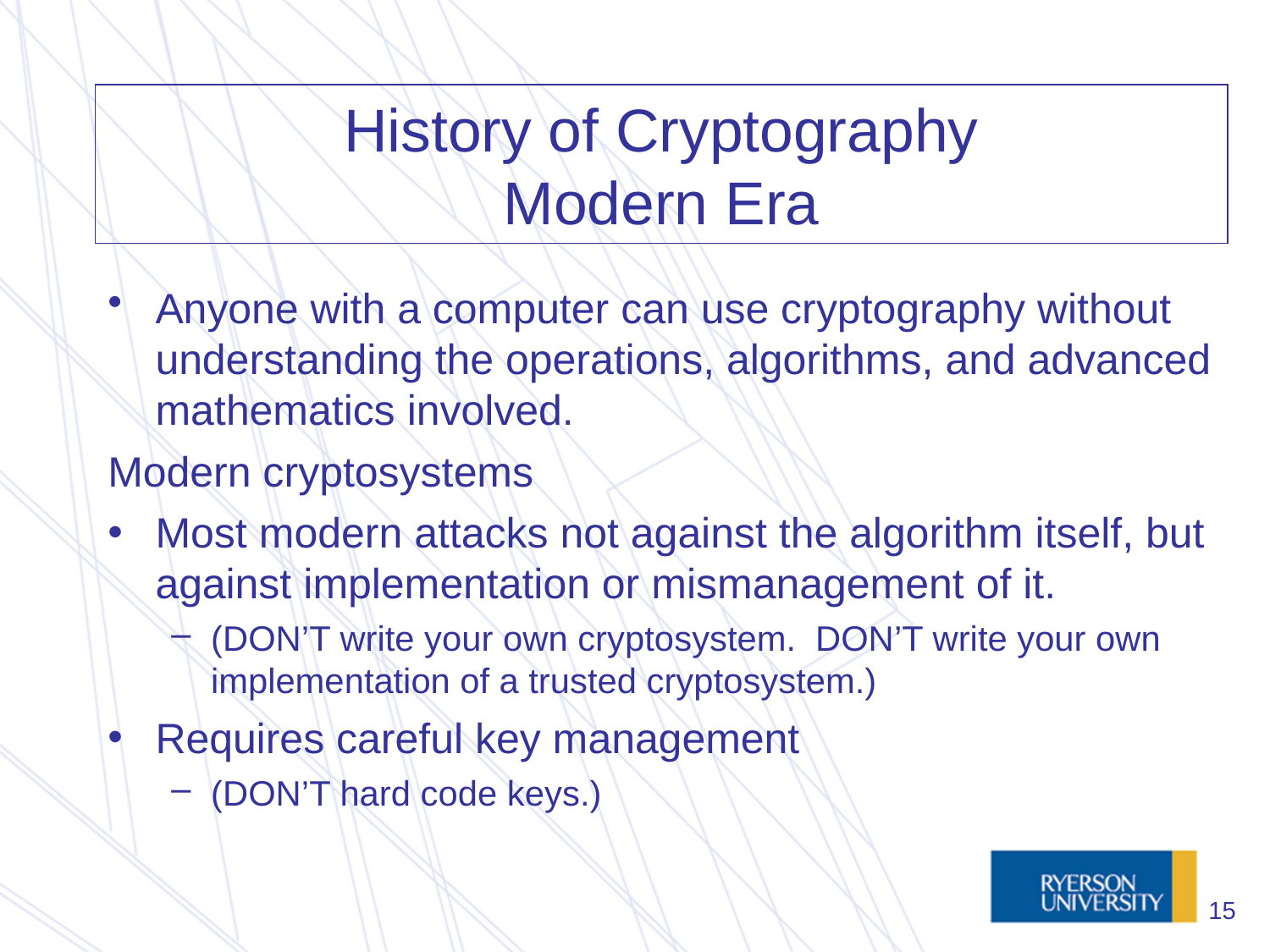

# History of Cryptography Modern Era
Anyone with a computer can use cryptography without understanding the operations, algorithms, and advanced mathematics involved.
Modern cryptosystems
Most modern attacks not against the algorithm itself, but against implementation or mismanagement of it.
(DON’T write your own cryptosystem.  DON’T write your own implementation of a trusted cryptosystem.)‏
Requires careful key management
(DON’T hard code keys.)‏

15